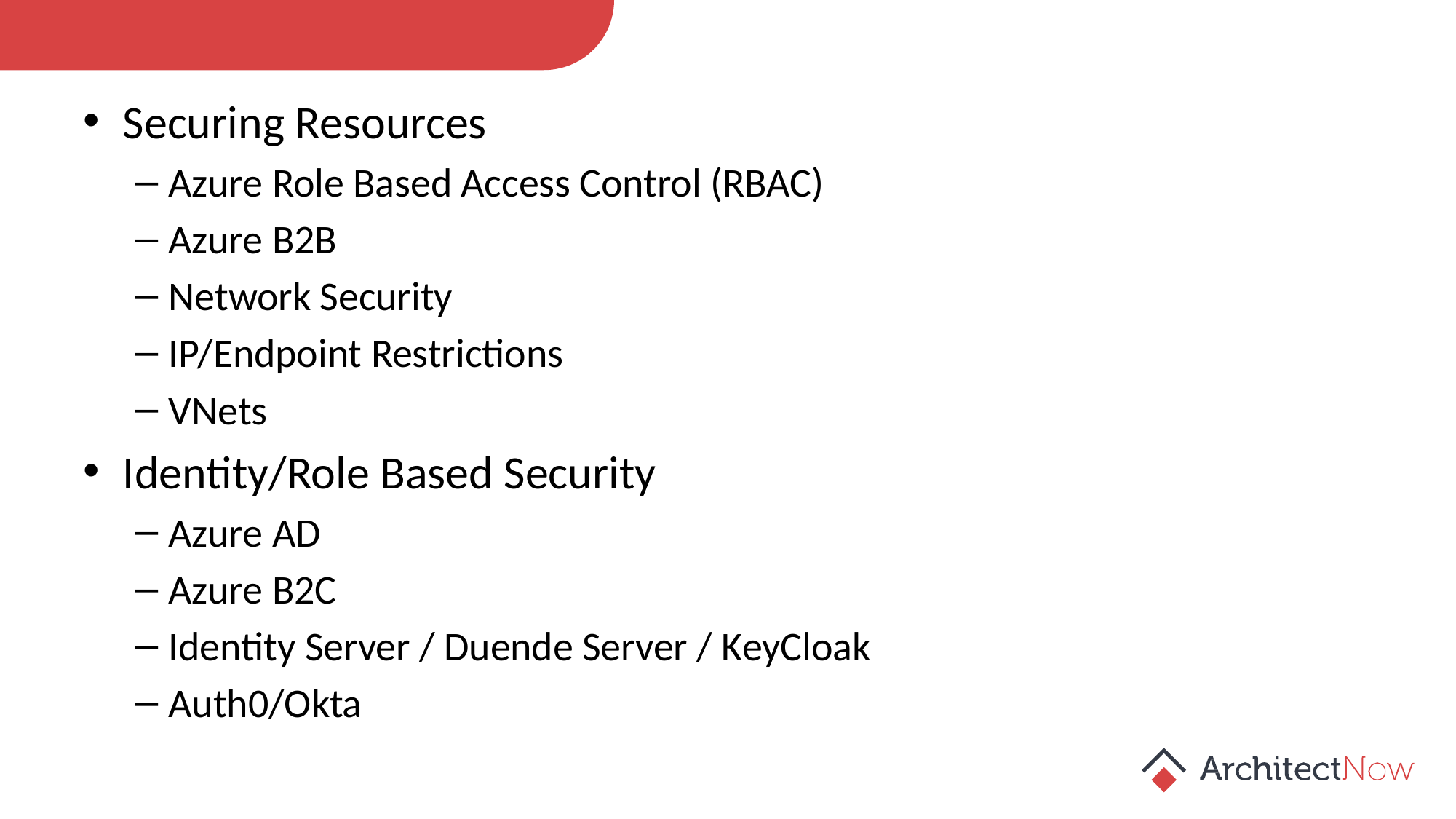

#
Securing Resources
Azure Role Based Access Control (RBAC)
Azure B2B
Network Security
IP/Endpoint Restrictions
VNets
Identity/Role Based Security
Azure AD
Azure B2C
Identity Server / Duende Server / KeyCloak
Auth0/Okta